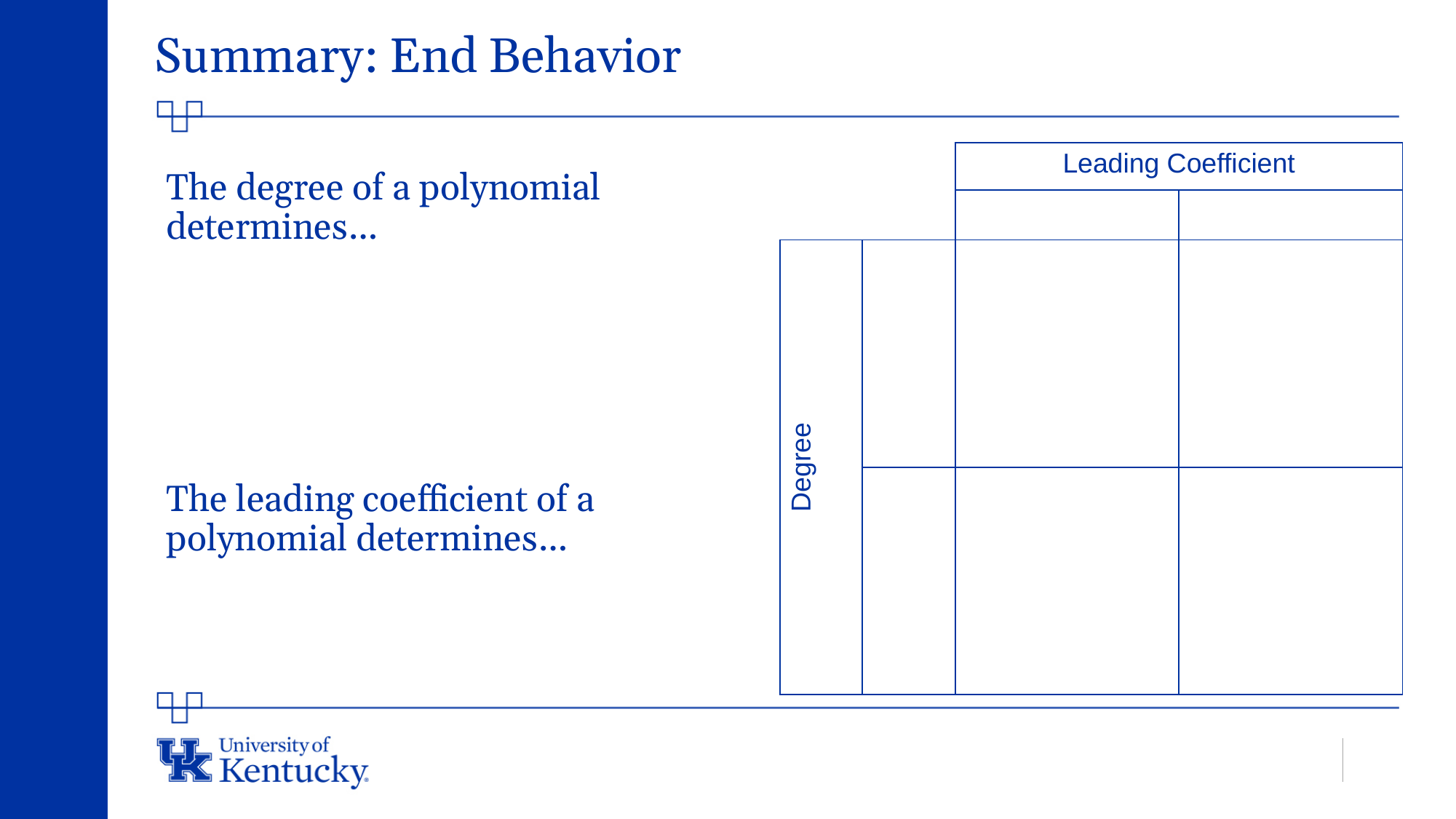

# Summary: End Behavior
|  |  | Leading Coefficient |  |
| --- | --- | --- | --- |
|  |  |  |  |
| Degree |  |  |  |
|  |  |  |  |
The degree of a polynomial determines…

The leading coefficient of a polynomial determines…